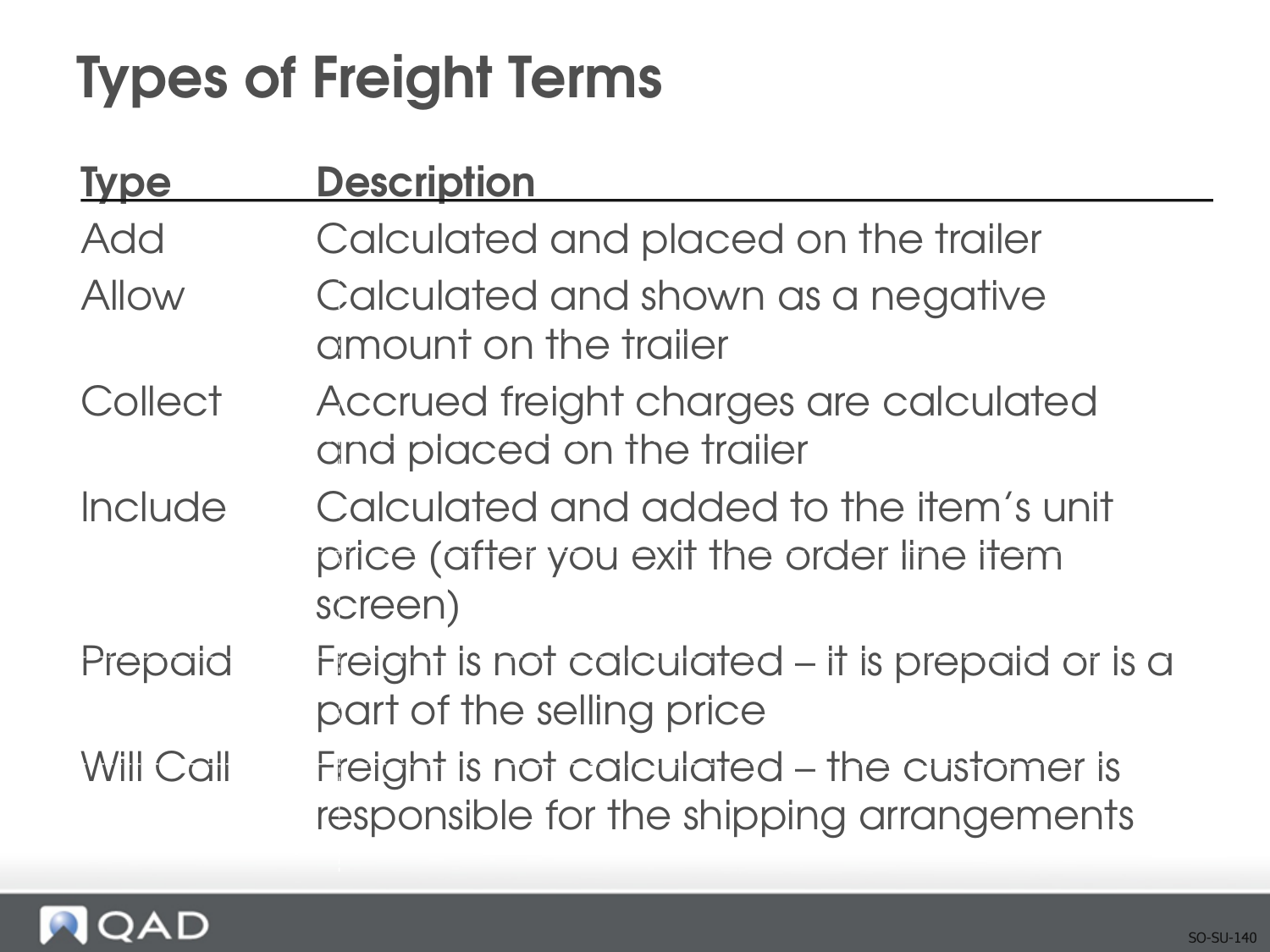

# Types of Freight Terms
Type	Description
Add	Calculated and placed on the trailer
Allow	Calculated and shown as a negative amount on the trailer
Collect	Accrued freight charges are calculated and placed on the trailer
Include	Calculated and added to the item’s unit price (after you exit the order line item screen)
Prepaid	Freight is not calculated – it is prepaid or is a part of the selling price
Will Call	Freight is not calculated – the customer is responsible for the shipping arrangements

SO-SU-140